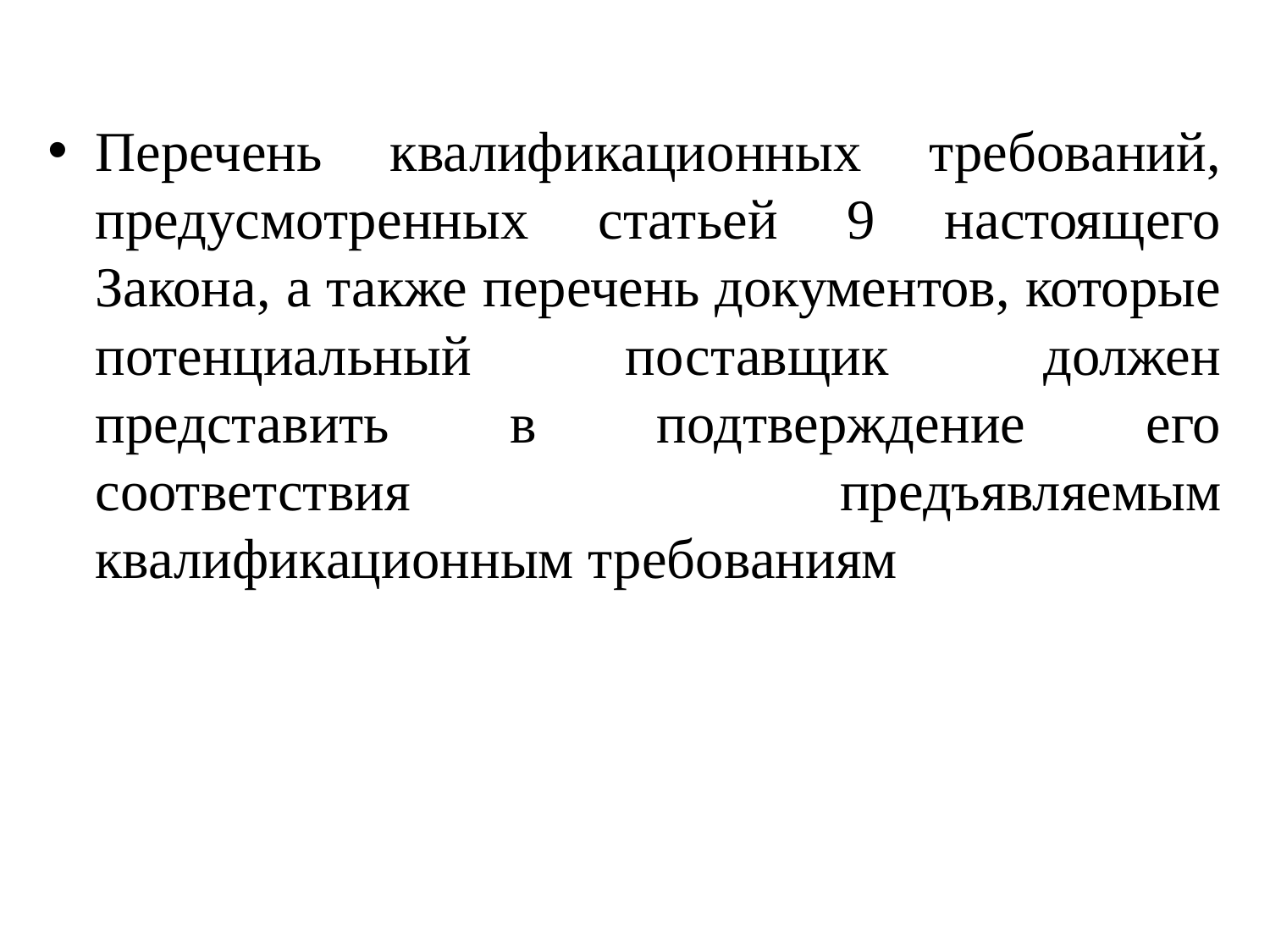

Перечень квалификационных требований, предусмотренных статьей 9 настоящего Закона, а также перечень документов, которые потенциальный поставщик должен представить в подтверждение его соответствия предъявляемым квалификационным требованиям